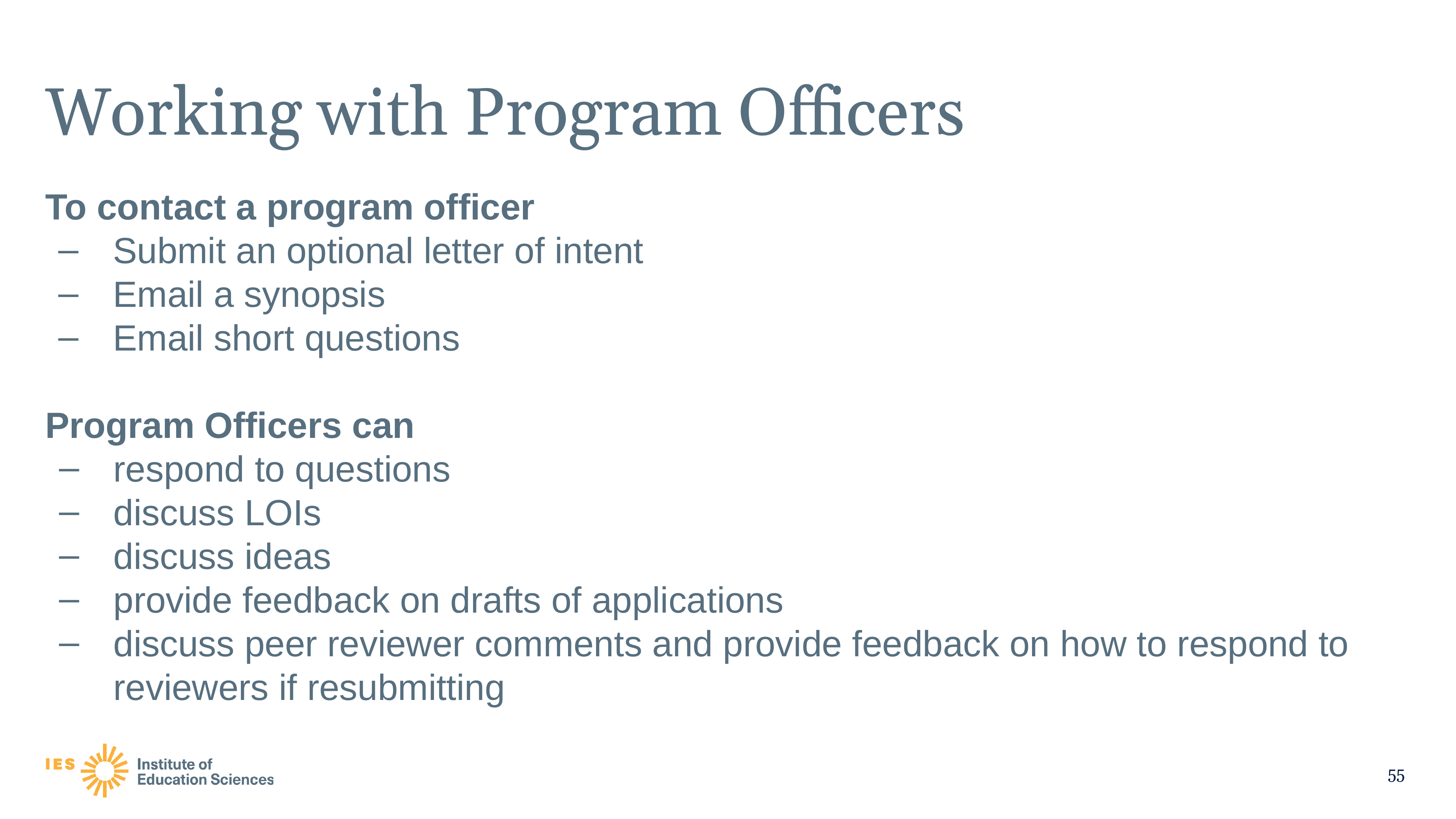

# Working with Program Officers
To contact a program officer
Submit an optional letter of intent
Email a synopsis
Email short questions

Program Officers can
respond to questions
discuss LOIs
discuss ideas
provide feedback on drafts of applications
discuss peer reviewer comments and provide feedback on how to respond to reviewers if resubmitting

55